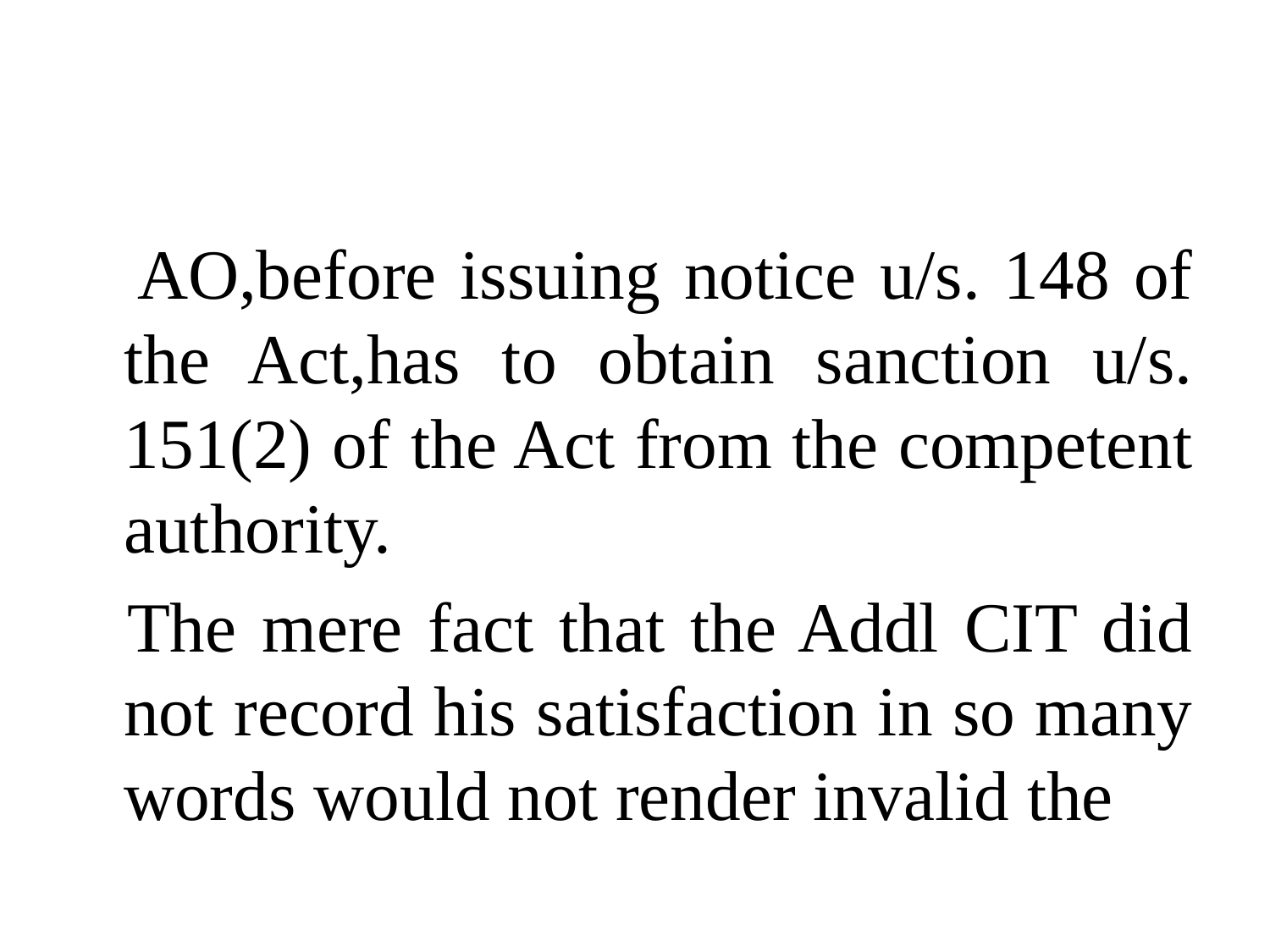

#
   AO,before issuing notice u/s. 148 of the Act,has to obtain sanction u/s. 151(2) of the Act from the competent authority.
  The mere fact that the Addl CIT did not record his satisfaction in so many words would not render invalid the